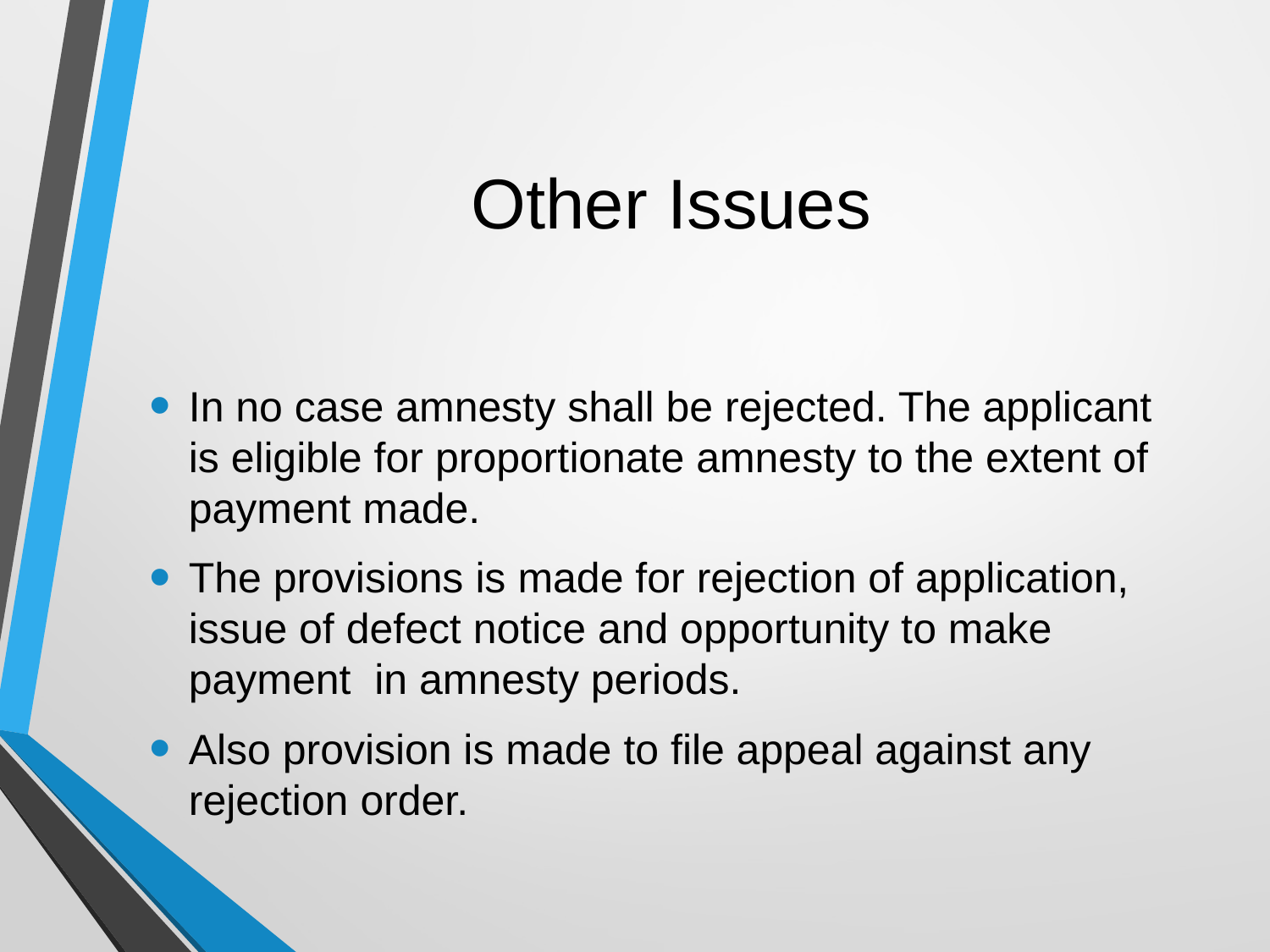

# Other Issues
In no case amnesty shall be rejected. The applicant is eligible for proportionate amnesty to the extent of payment made.
The provisions is made for rejection of application, issue of defect notice and opportunity to make payment  in amnesty periods.
Also provision is made to file appeal against any rejection order.